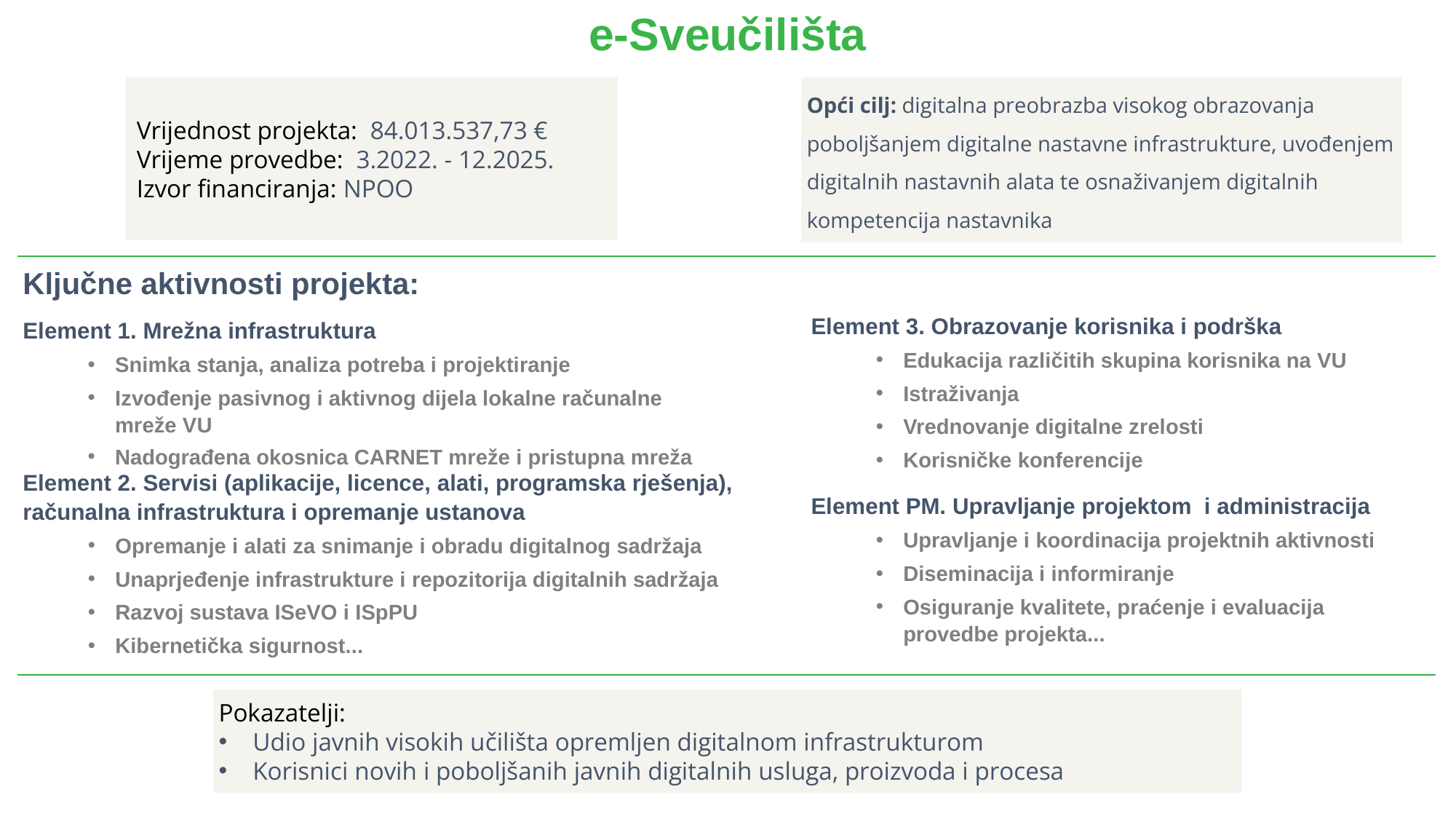

# e-Sveučilišta

Vrijednost projekta:  84.013.537,73 €
Vrijeme provedbe:  3.2022. - 12.2025.
Izvor financiranja: NPOO

Opći cilj: digitalna preobrazba visokog obrazovanja poboljšanjem digitalne nastavne infrastrukture, uvođenjem digitalnih nastavnih alata te osnaživanjem digitalnih kompetencija nastavnika

Ključne aktivnosti projekta:

Element 3. Obrazovanje korisnika i podrška
Edukacija različitih skupina korisnika na VU
Istraživanja
Vrednovanje digitalne zrelosti
Korisničke konferencije
Element 1. Mrežna infrastruktura
Snimka stanja, analiza potreba i projektiranje
Izvođenje pasivnog i aktivnog dijela lokalne računalne mreže VU
Nadograđena okosnica CARNET mreže i pristupna mreža

Element 2. Servisi (aplikacije, licence, alati, programska rješenja), računalna infrastruktura i opremanje ustanova
Opremanje i alati za snimanje i obradu digitalnog sadržaja
Unaprjeđenje infrastrukture i repozitorija digitalnih sadržaja
Razvoj sustava ISeVO i ISpPU
Kibernetička sigurnost...
Element PM. Upravljanje projektom  i administracija
Upravljanje i koordinacija projektnih aktivnosti
Diseminacija i informiranje
Osiguranje kvalitete, praćenje i evaluacija provedbe projekta...
Pokazatelji:
Udio javnih visokih učilišta opremljen digitalnom infrastrukturom
Korisnici novih i poboljšanih javnih digitalnih usluga, proizvoda i procesa